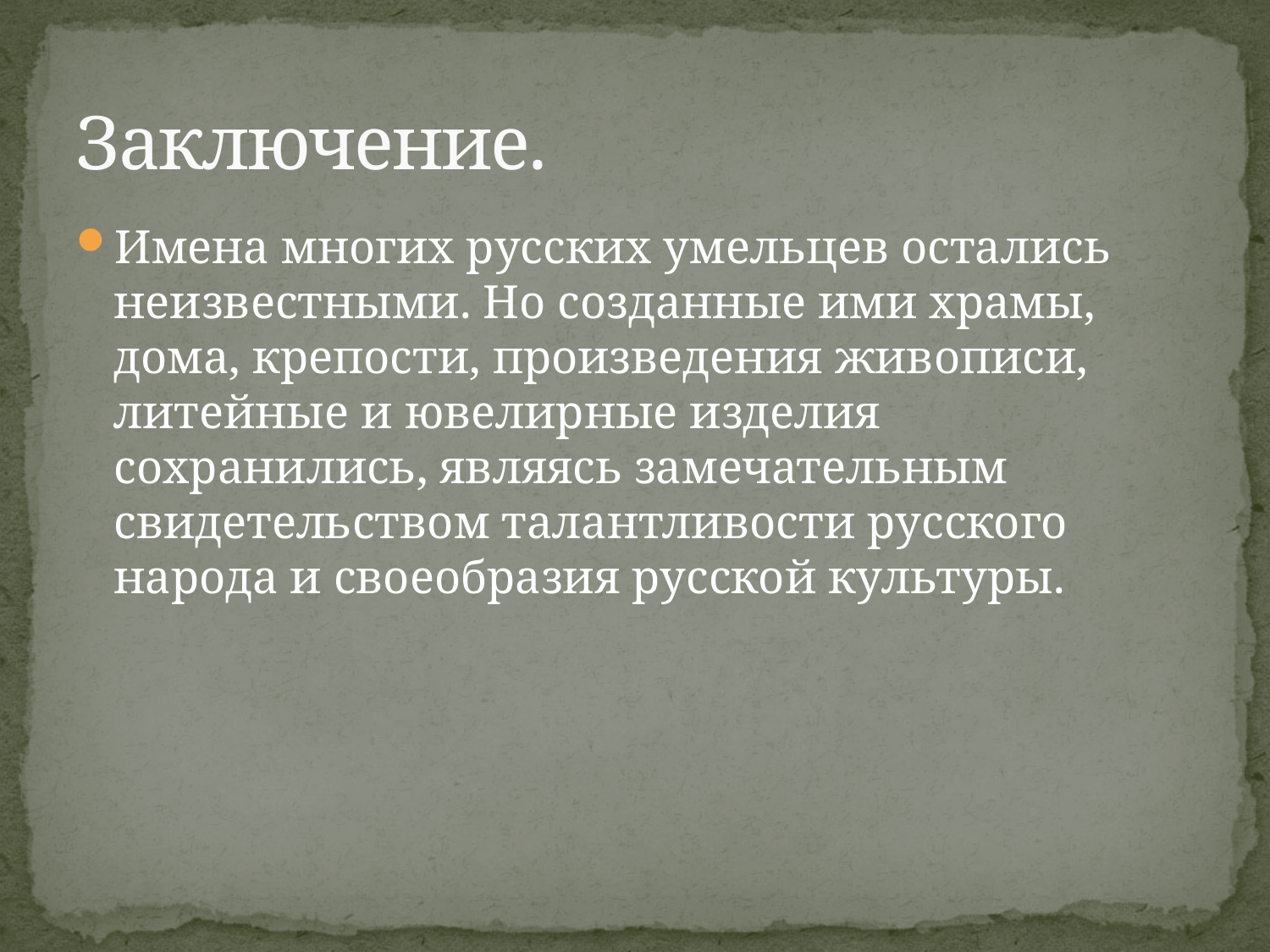

# Заключение.
Имена многих русских умельцев остались неизвестными. Но созданные ими храмы, дома, крепости, произведения живописи, литейные и ювелирные изделия сохранились, являясь замечательным свидетельством талантливости русского народа и своеобразия русской культуры.